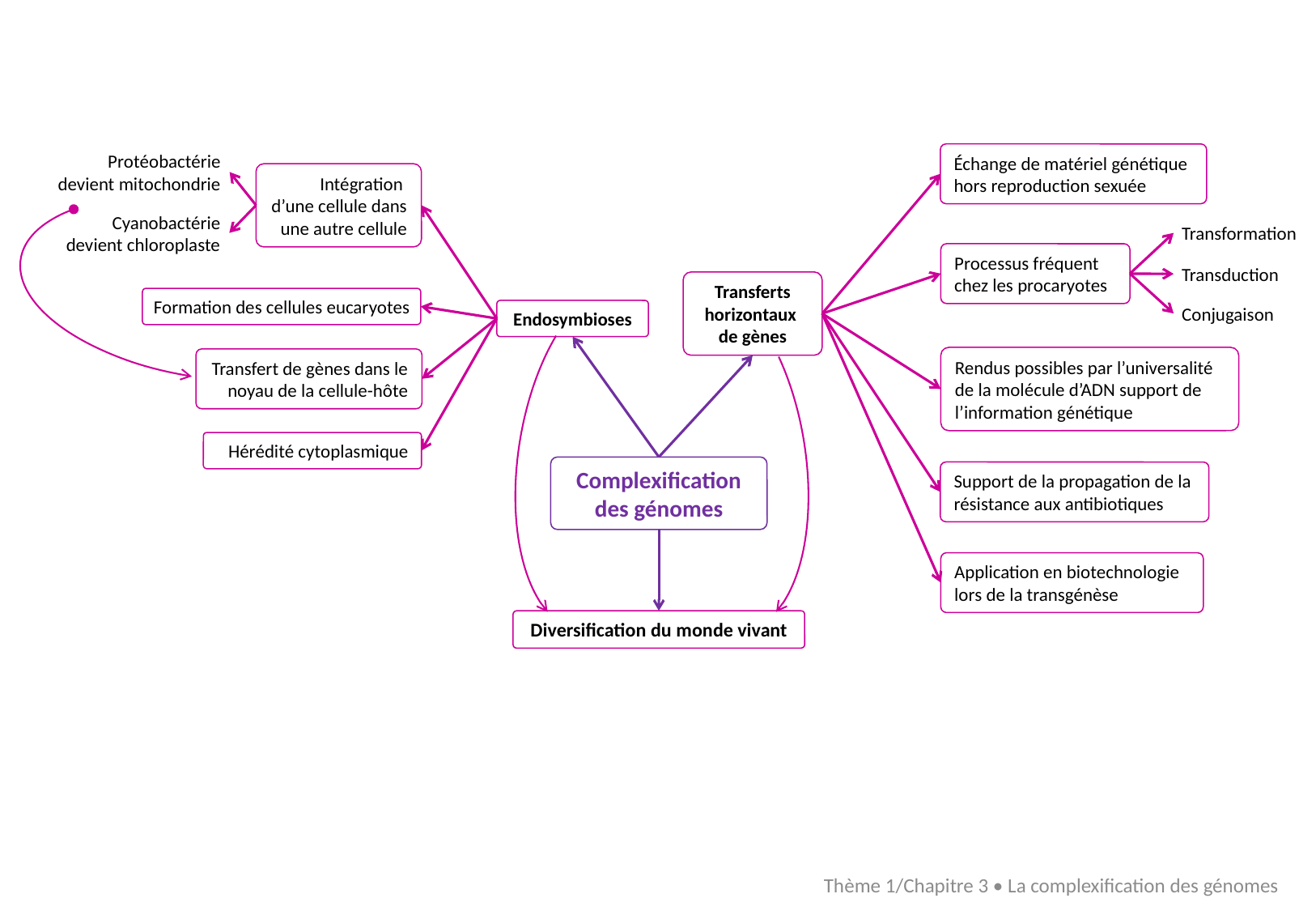

Protéobactérie devient mitochondrie
Échange de matériel génétique hors reproduction sexuée
Intégration
d’une cellule dans une autre cellule

Cyanobactérie devient chloroplaste
Transformation
Processus fréquent chez les procaryotes
Transduction
Transferts horizontaux
de gènes

Formation des cellules eucaryotes
Conjugaison
Endosymbioses
Rendus possibles par l’universalité de la molécule d’ADN support de l’information génétique
Transfert de gènes dans le noyau de la cellule-hôte
Hérédité cytoplasmique
Complexification des génomes
Support de la propagation de la résistance aux antibiotiques
Application en biotechnologie lors de la transgénèse
Diversification du monde vivant
Thème 1/Chapitre 3 • La complexification des génomes